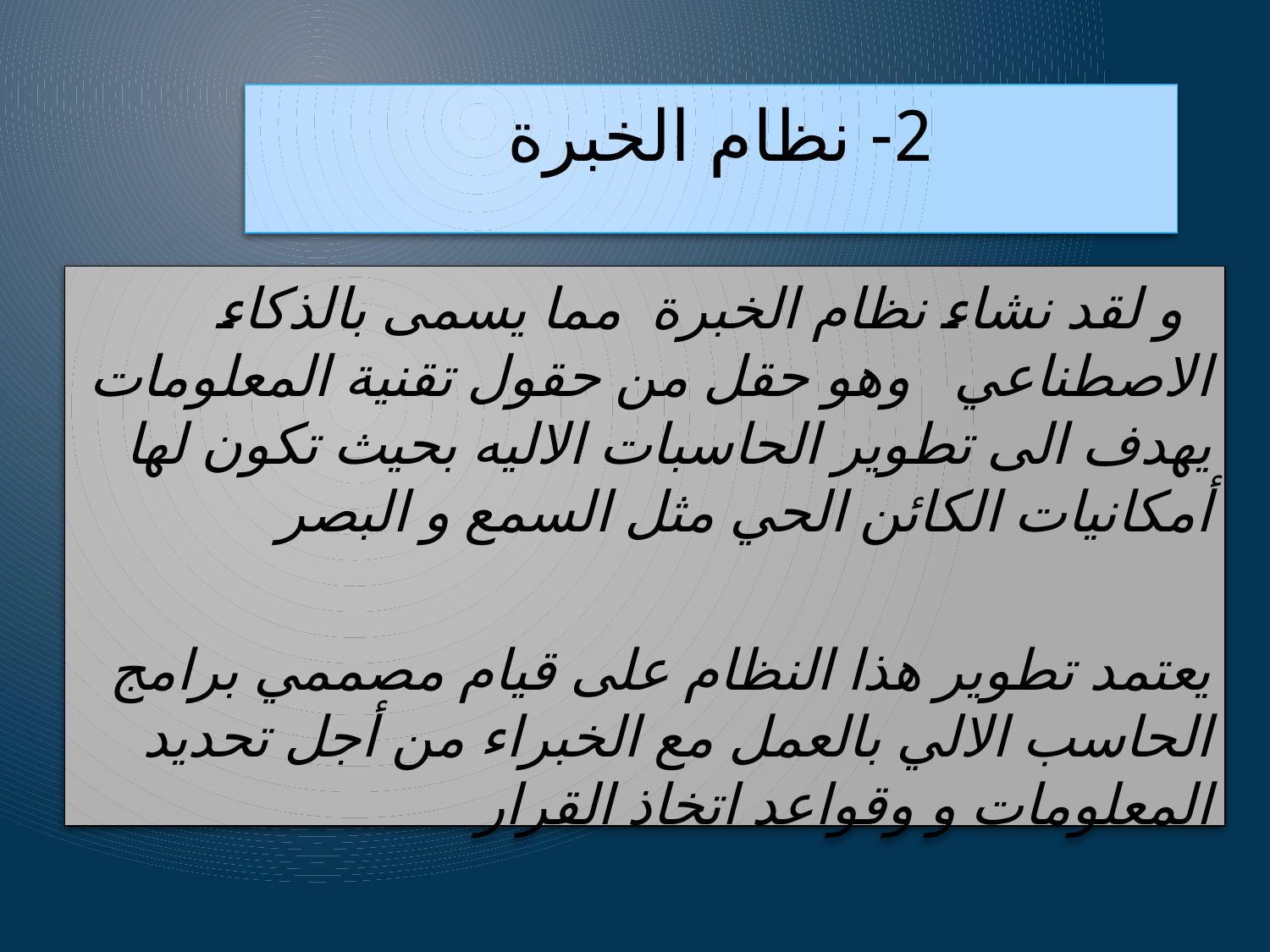

# 2- نظام الخبرة
  و لقد نشاء نظام الخبرة  مما يسمى بالذكاء الاصطناعي   وهو حقل من حقول تقنية المعلومات يهدف الى تطوير الحاسبات الاليه بحيث تكون لها أمكانيات الكائن الحي مثل السمع و البصر

يعتمد تطوير هذا النظام على قيام مصممي برامج الحاسب الالي بالعمل مع الخبراء من أجل تحديد المعلومات و وقواعد اتخاذ القرار